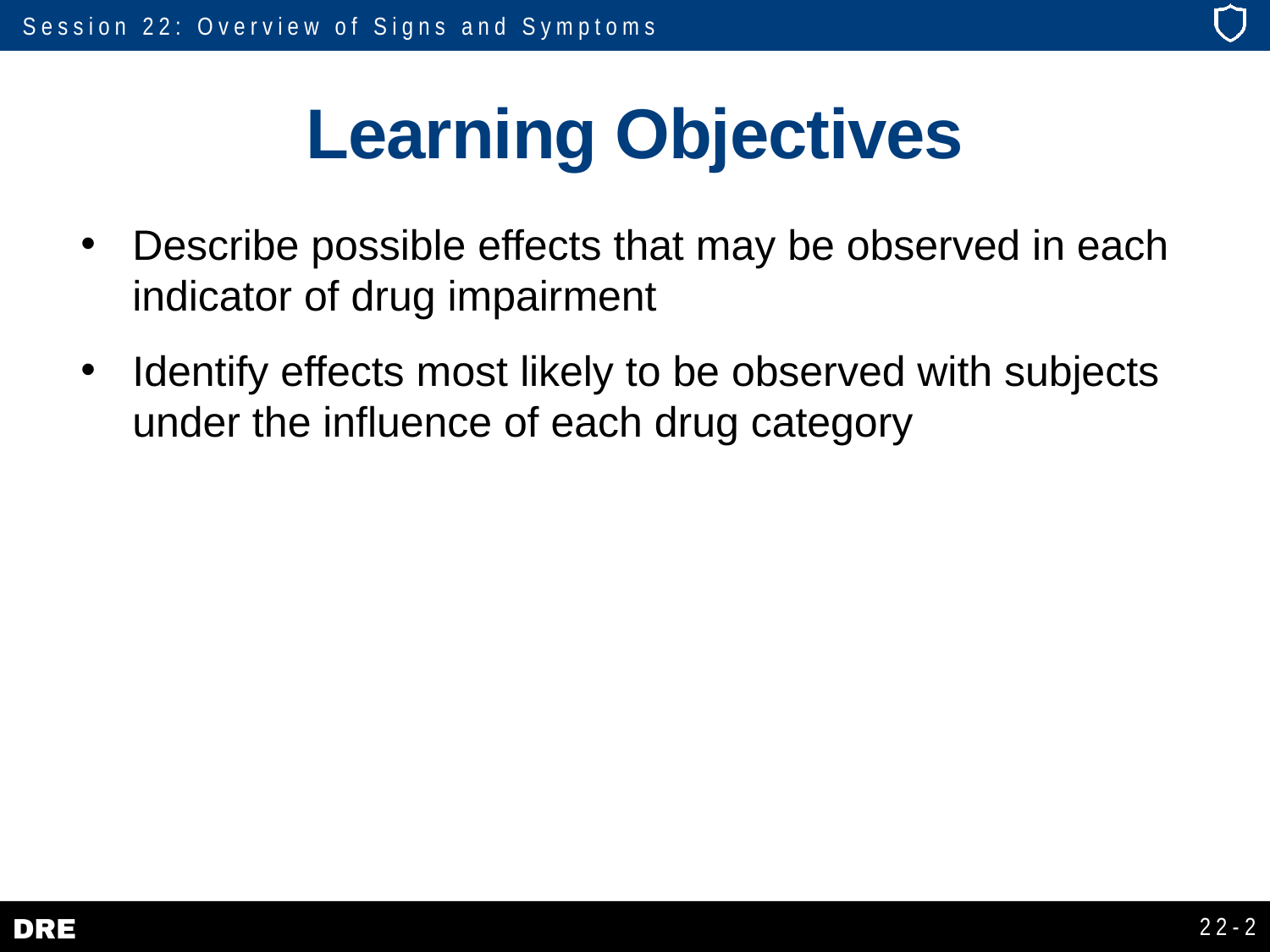

# Learning Objectives
Describe possible effects that may be observed in each indicator of drug impairment
Identify effects most likely to be observed with subjects under the influence of each drug category
22-2